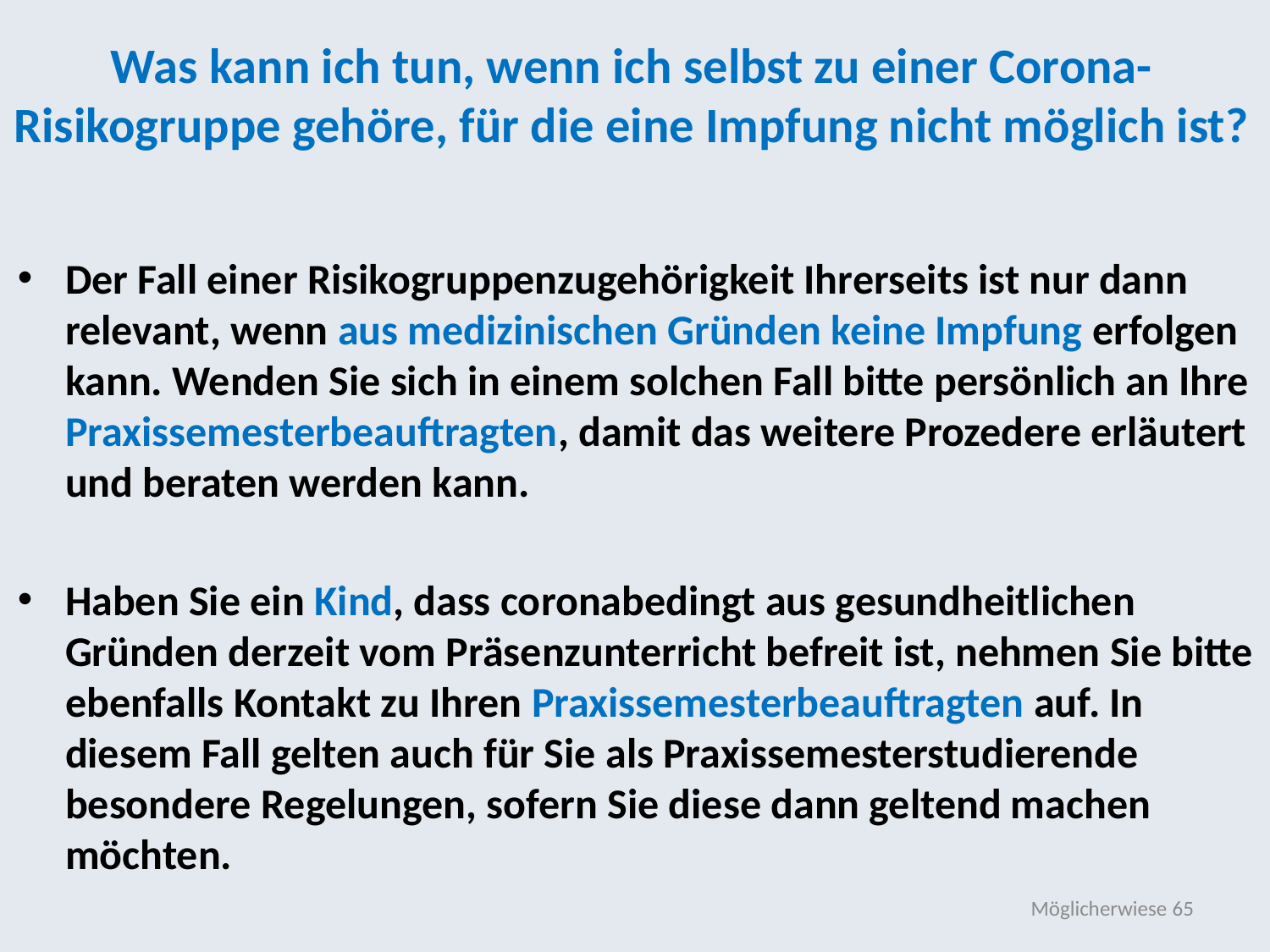

# Was kann ich tun, wenn ich selbst zu einer Corona-Risikogruppe gehöre, für die eine Impfung nicht möglich ist?

Der Fall einer Risikogruppenzugehörigkeit Ihrerseits ist nur dann relevant, wenn aus medizinischen Gründen keine Impfung erfolgen kann. Wenden Sie sich in einem solchen Fall bitte persönlich an Ihre Praxissemesterbeauftragten, damit das weitere Prozedere erläutert und beraten werden kann.

Haben Sie ein Kind, dass coronabedingt aus gesundheitlichen Gründen derzeit vom Präsenzunterricht befreit ist, nehmen Sie bitte ebenfalls Kontakt zu Ihren Praxissemesterbeauftragten auf. In diesem Fall gelten auch für Sie als Praxissemesterstudierende besondere Regelungen, sofern Sie diese dann geltend machen möchten.
Möglicherwiese 65